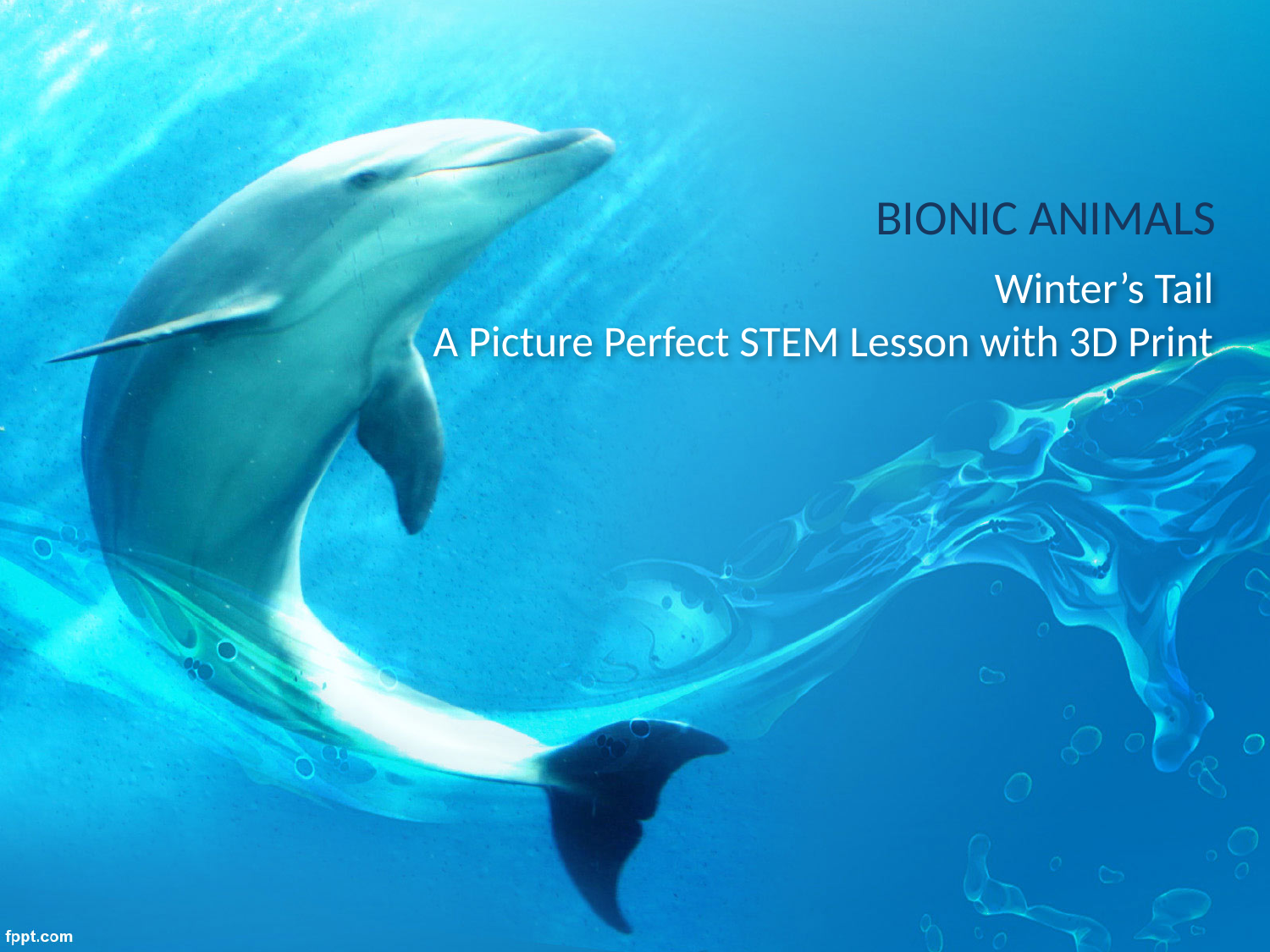

BIONIC ANIMALS
# Winter’s Tail A Picture Perfect STEM Lesson with 3D Print